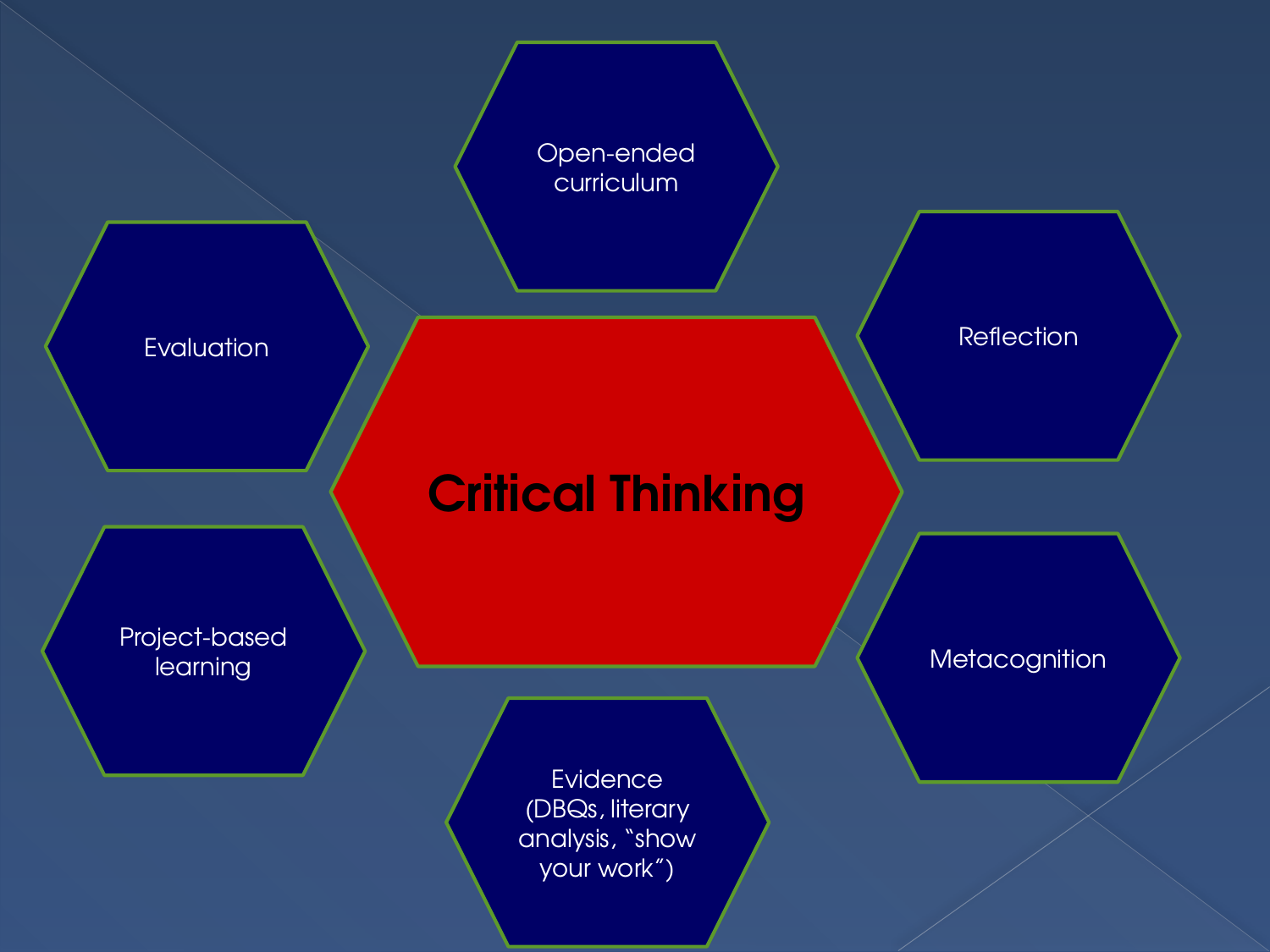

Open-ended curriculum
Reflection
Evaluation
Critical Thinking
Project-based learning
Metacognition
Evidence
(DBQs, literary analysis, “show your work”)